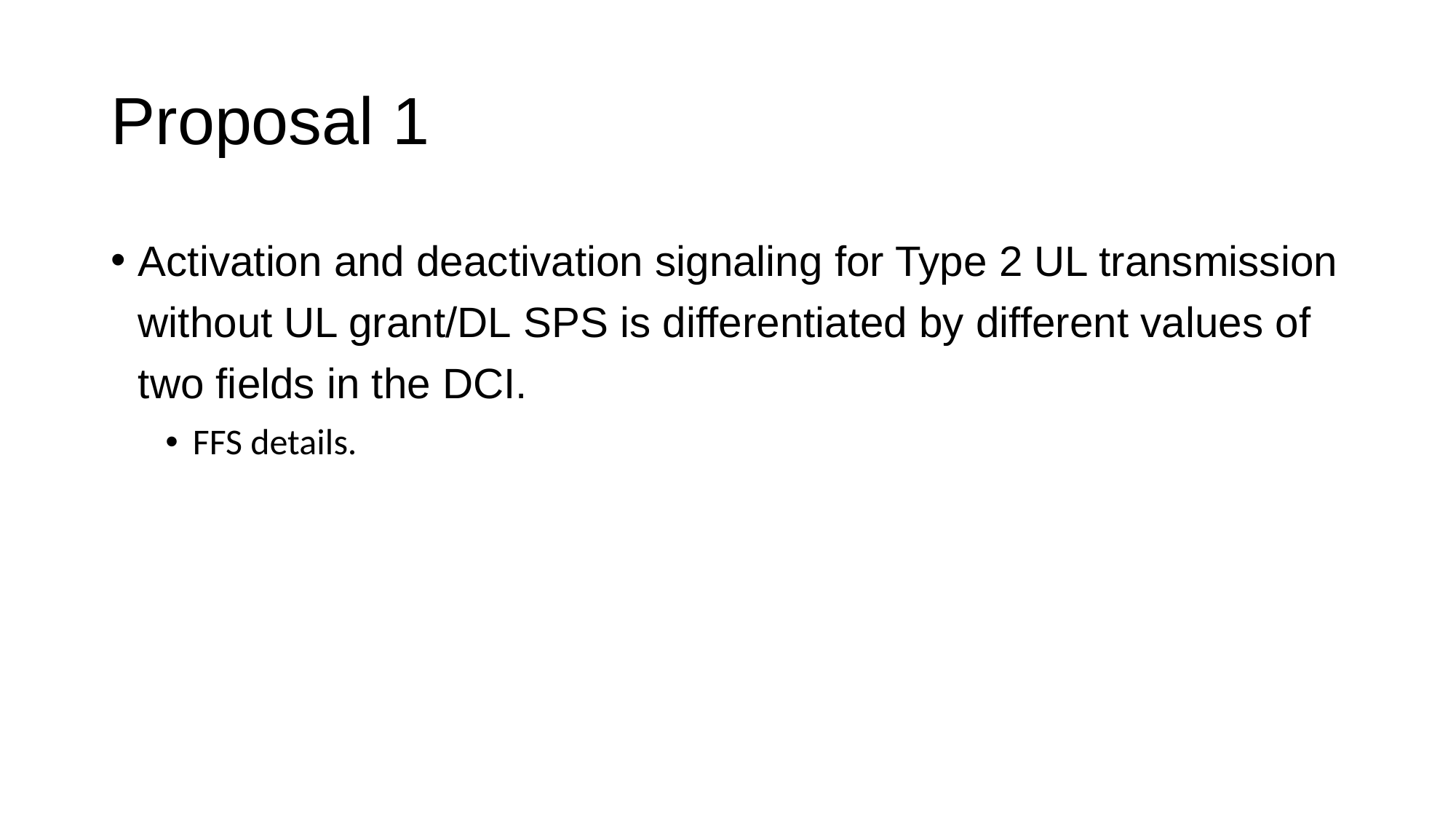

# Proposal 1
Activation and deactivation signaling for Type 2 UL transmission without UL grant/DL SPS is differentiated by different values of two fields in the DCI.
FFS details.